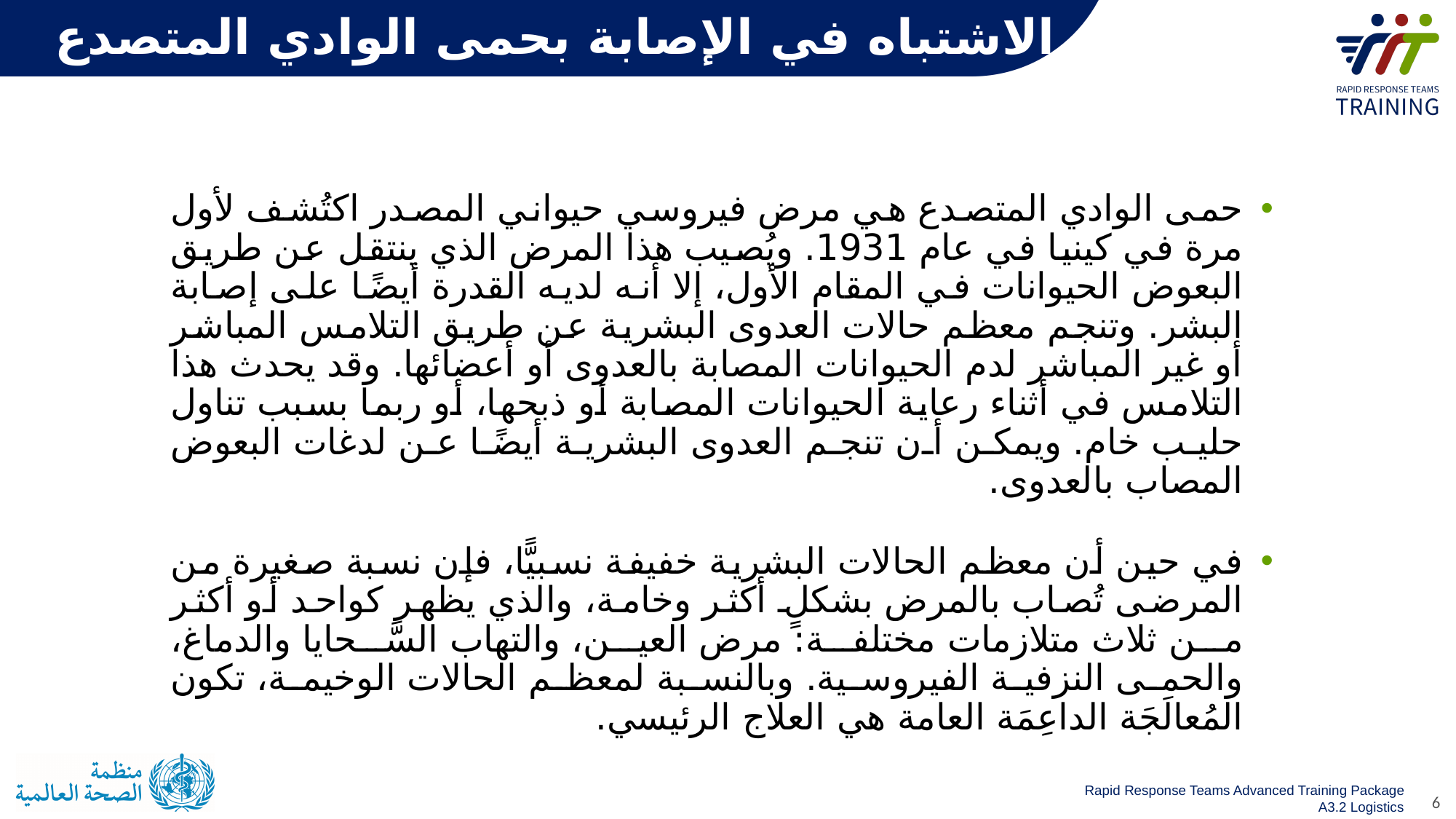

# الاشتباه في الإصابة بحمى الوادي المتصدع
حمى الوادي المتصدع هي مرض فيروسي حيواني المصدر اكتُشف لأول مرة في كينيا في عام 1931. ويُصيب هذا المرض الذي ينتقل عن طريق البعوض الحيوانات في المقام الأول، إلا أنه لديه القدرة أيضًا على إصابة البشر. وتنجم معظم حالات العدوى البشرية عن طريق التلامس المباشر أو غير المباشر لدم الحيوانات المصابة بالعدوى أو أعضائها. وقد يحدث هذا التلامس في أثناء رعاية الحيوانات المصابة أو ذبحها، أو ربما بسبب تناول حليب خام. ويمكن أن تنجم العدوى البشرية أيضًا عن لدغات البعوض المصاب بالعدوى.

في حين أن معظم الحالات البشرية خفيفة نسبيًّا، فإن نسبة صغيرة من المرضى تُصاب بالمرض بشكلٍ أكثر وخامة، والذي يظهر كواحد أو أكثر من ثلاث متلازمات مختلفة: مرض العين، والتهاب السَّحايا والدماغ، والحمى النزفية الفيروسية. وبالنسبة لمعظم الحالات الوخيمة، تكون المُعالَجَة الداعِمَة العامة هي العلاج الرئيسي.
6